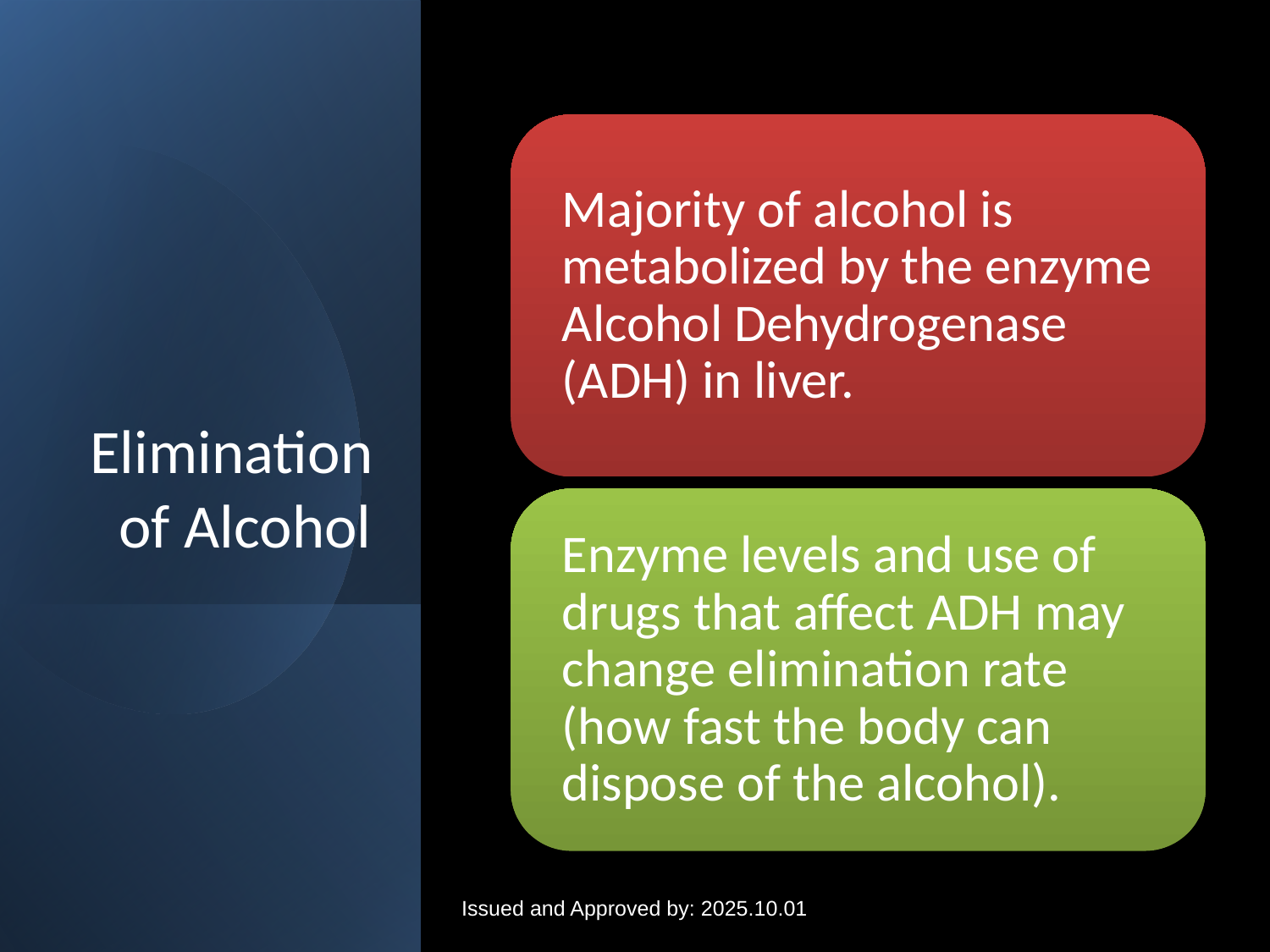

Majority of alcohol is metabolized by the enzyme Alcohol Dehydrogenase (ADH) in liver.
Enzyme levels and use of drugs that affect ADH may change elimination rate (how fast the body can dispose of the alcohol).

# Elimination of Alcohol

Issued and Approved by: 2025.10.01